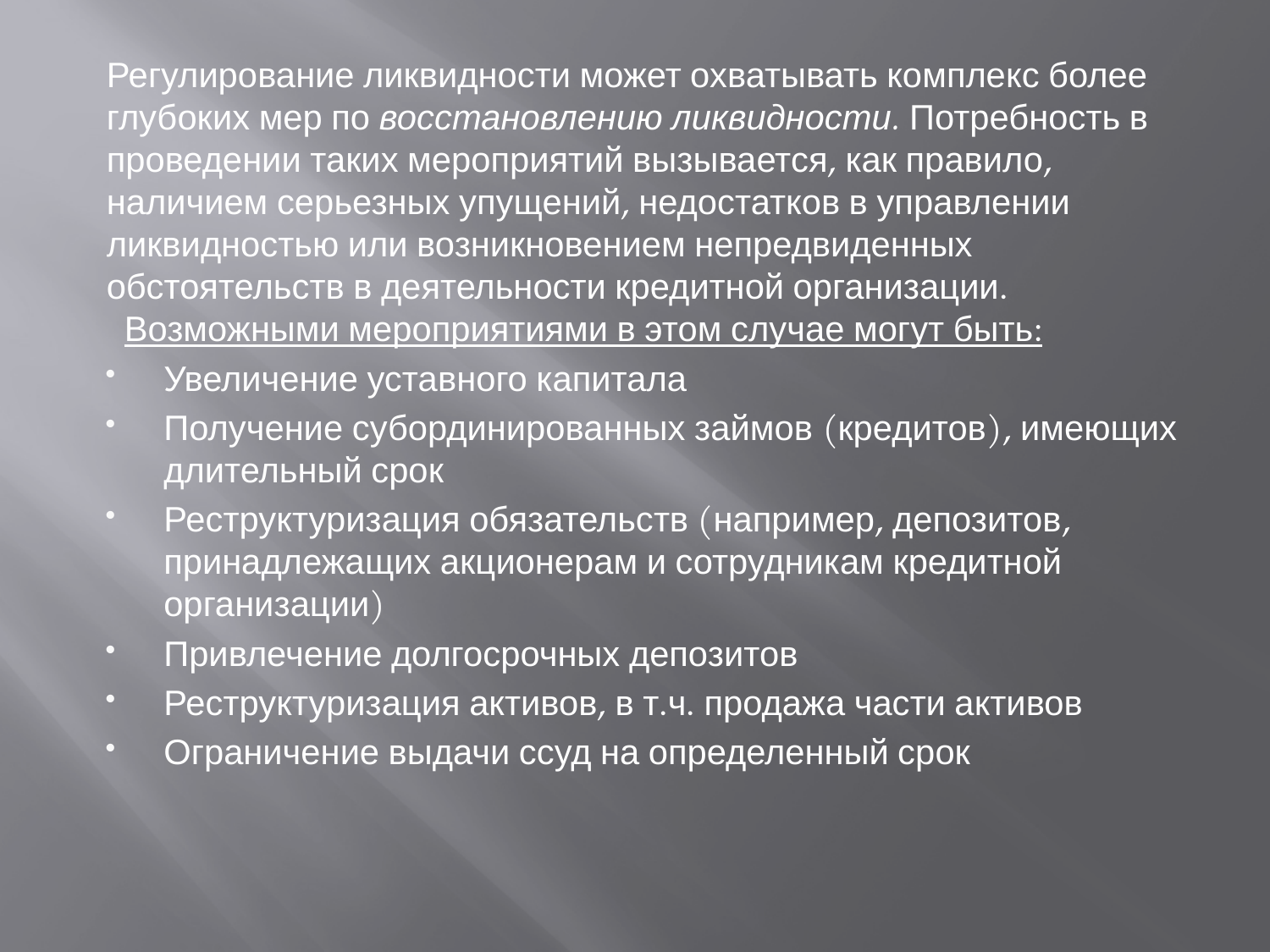

Регулирование ликвидности может охватывать комплекс более глубоких мер по восстановлению ликвидности. Потребность в проведении таких мероприятий вызывается, как правило, наличием серьезных упущений, недостатков в управлении ликвидностью или возникновением непредвиденных обстоятельств в деятельности кредитной организации.
  Возможными мероприятиями в этом случае могут быть:
Увеличение уставного капитала
Получение субординированных займов (кредитов), имеющих длительный срок
Реструктуризация обязательств (например, депозитов, принадлежащих акционерам и сотрудникам кредитной организации)
Привлечение долгосрочных депозитов
Реструктуризация активов, в т.ч. продажа части активов
Ограничение выдачи ссуд на определенный срок